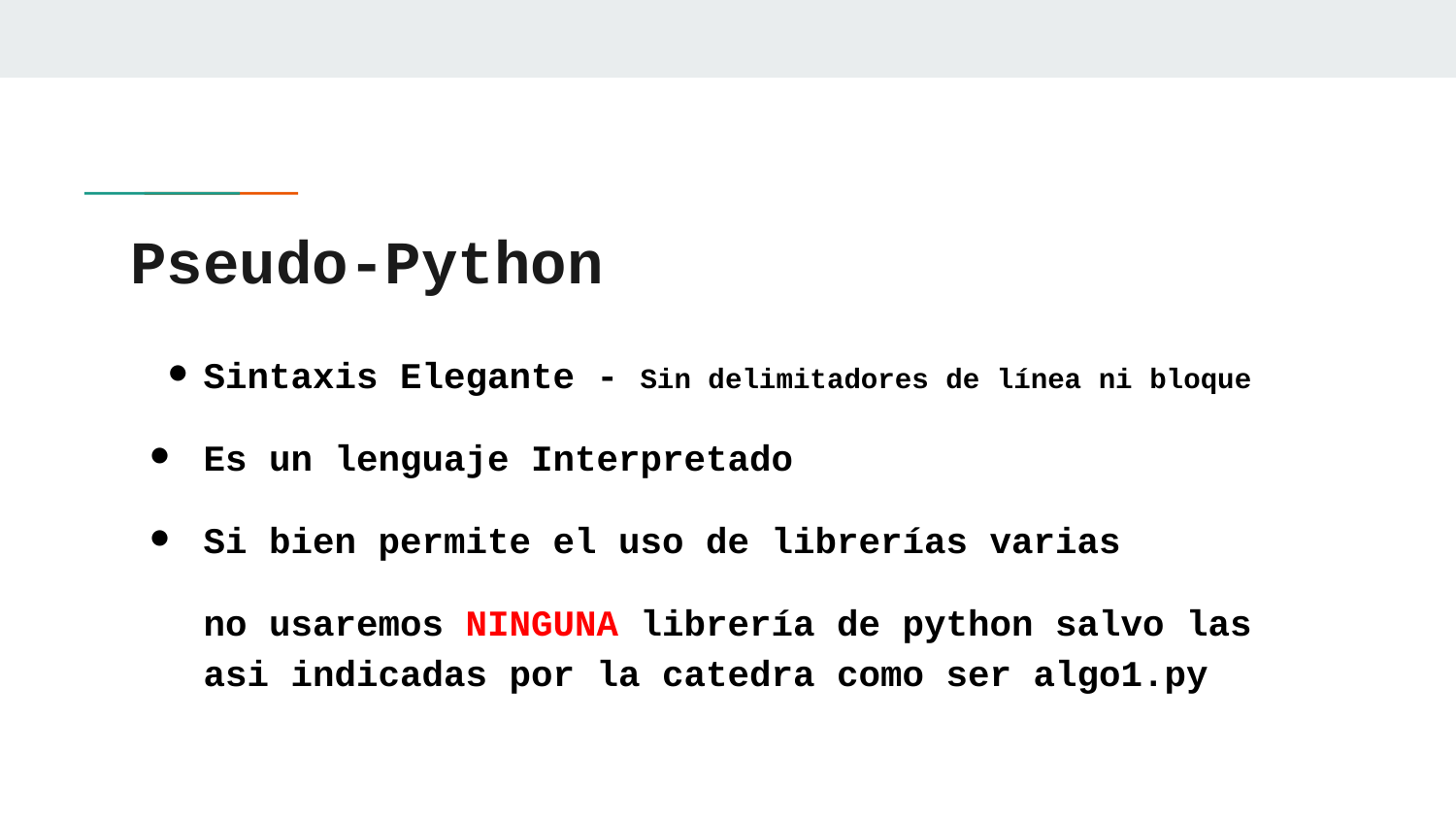

# Pseudo-Python
Sintaxis Elegante - Sin delimitadores de línea ni bloque
Es un lenguaje Interpretado
Si bien permite el uso de librerías varias
no usaremos NINGUNA librería de python salvo las asi indicadas por la catedra como ser algo1.py